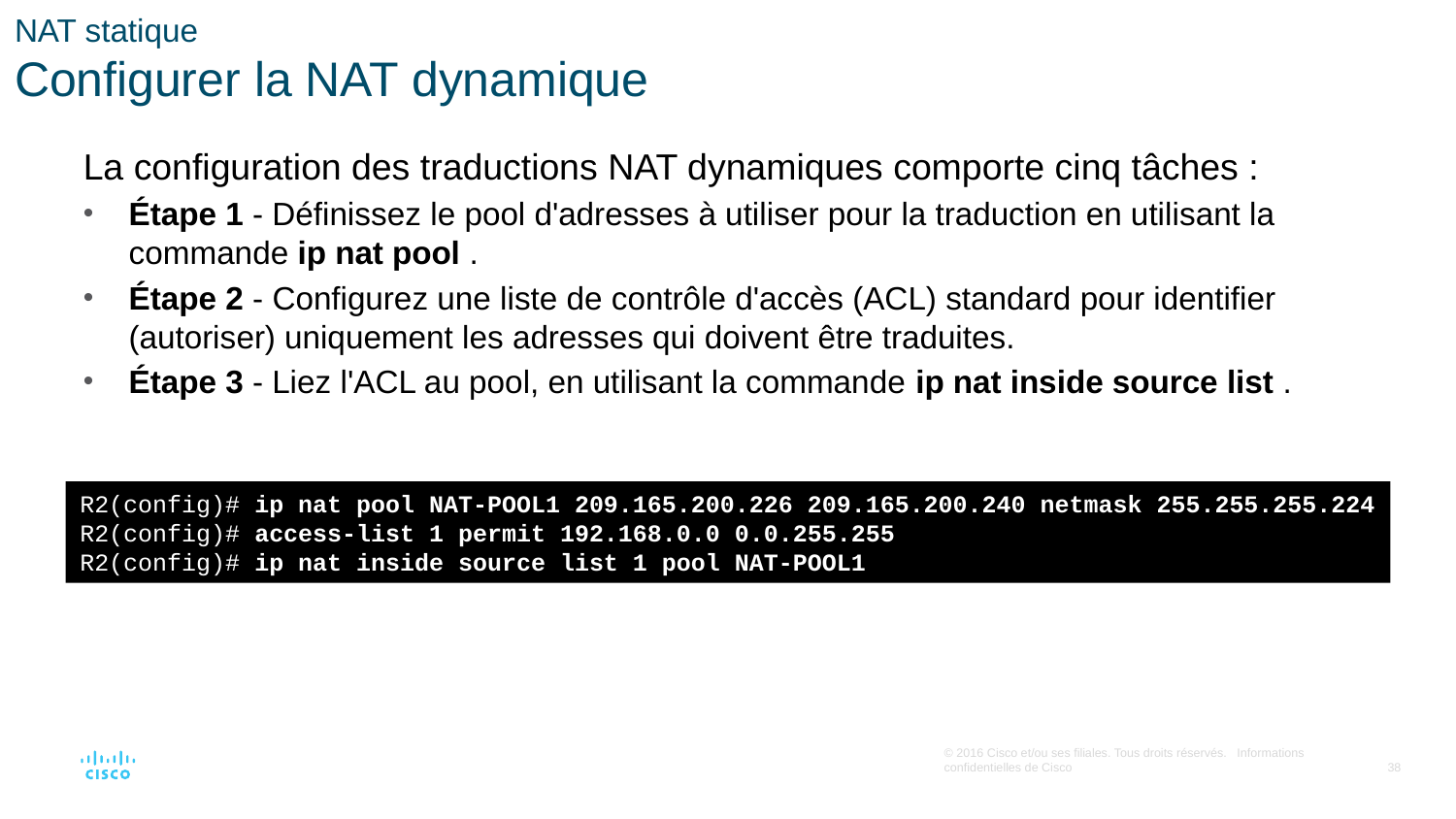

# NAT statique Configurer la NAT dynamique
La configuration des traductions NAT dynamiques comporte cinq tâches :
Étape 1 - Définissez le pool d'adresses à utiliser pour la traduction en utilisant la commande ip nat pool .
Étape 2 - Configurez une liste de contrôle d'accès (ACL) standard pour identifier (autoriser) uniquement les adresses qui doivent être traduites.
Étape 3 - Liez l'ACL au pool, en utilisant la commande ip nat inside source list .

R2(config)# ip nat pool NAT-POOL1 209.165.200.226 209.165.200.240 netmask 255.255.255.224
R2(config)# access-list 1 permit 192.168.0.0 0.0.255.255
R2(config)# ip nat inside source list 1 pool NAT-POOL1